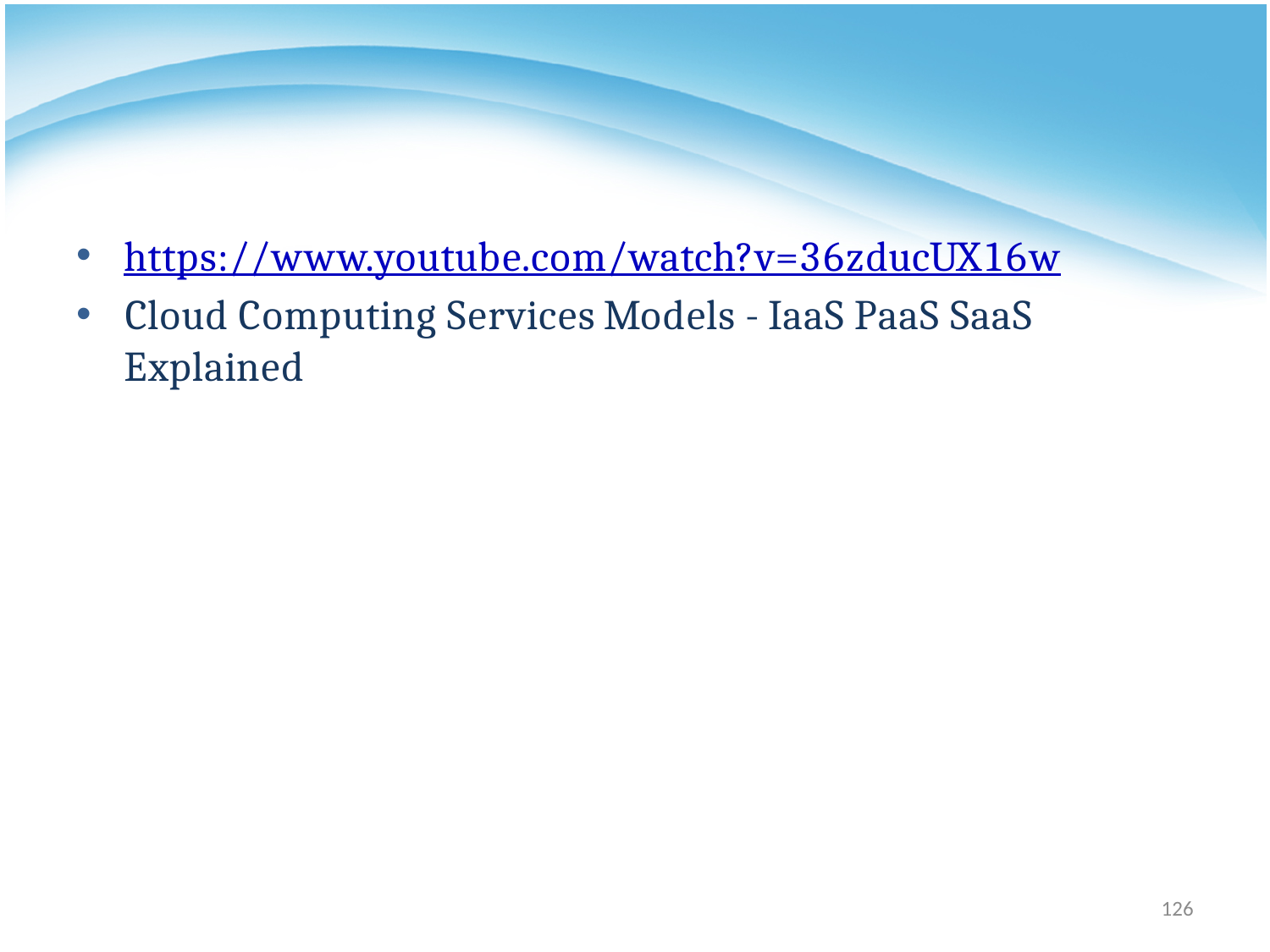

#
https://www.youtube.com/watch?v=36zducUX16w
Cloud Computing Services Models - IaaS PaaS SaaS Explained

126